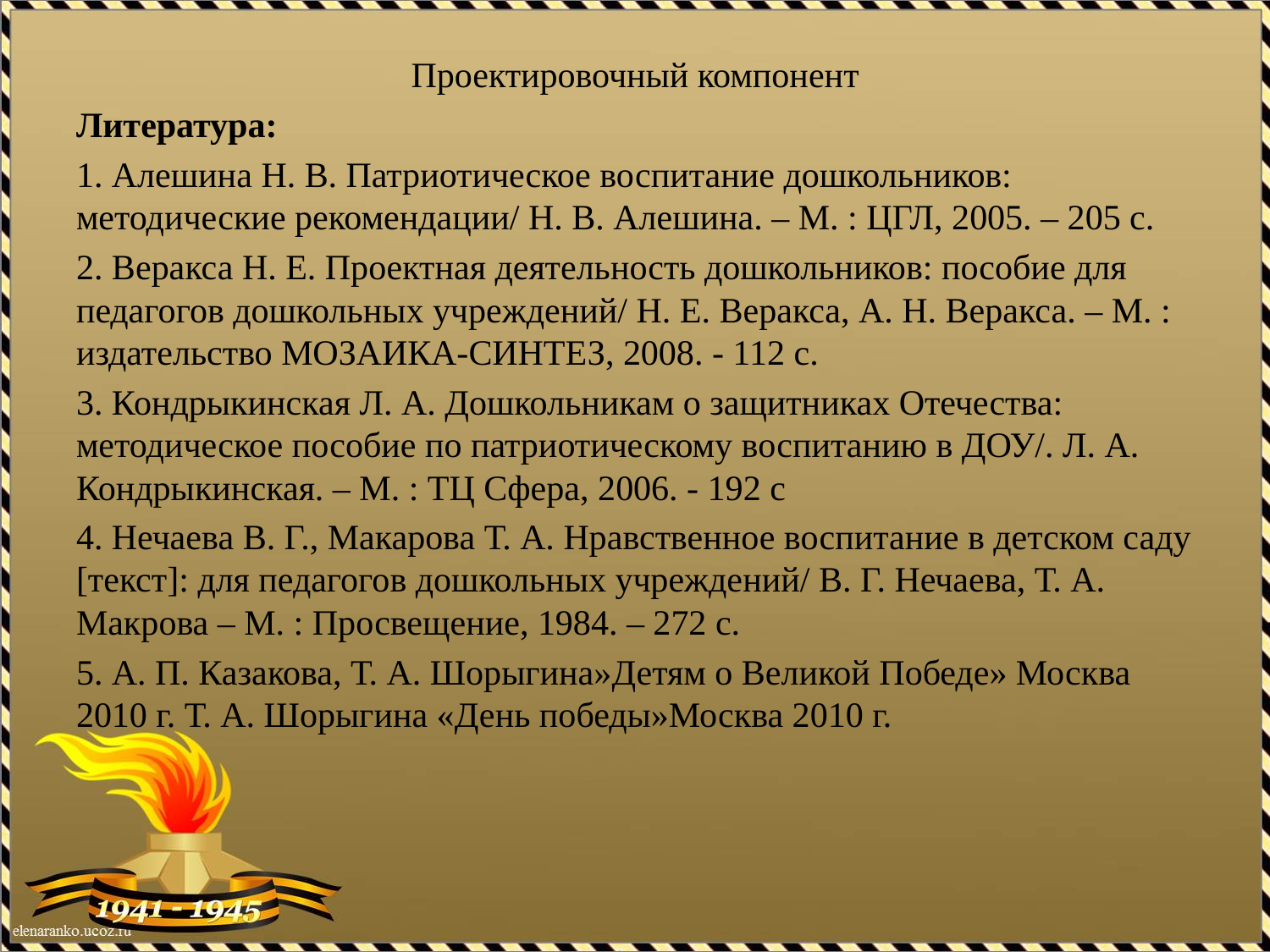

Проектировочный компонент
Литература:
1. Алешина Н. В. Патриотическое воспитание дошкольников: методические рекомендации/ Н. В. Алешина. – М. : ЦГЛ, 2005. – 205 с.
2. Веракса Н. Е. Проектная деятельность дошкольников: пособие для педагогов дошкольных учреждений/ Н. Е. Веракса, А. Н. Веракса. – М. : издательство МОЗАИКА-СИНТЕЗ, 2008. - 112 с.
3. Кондрыкинская Л. А. Дошкольникам о защитниках Отечества: методическое пособие по патриотическому воспитанию в ДОУ/. Л. А. Кондрыкинская. – М. : ТЦ Сфера, 2006. - 192 с
4. Нечаева В. Г., Макарова Т. А. Нравственное воспитание в детском саду [текст]: для педагогов дошкольных учреждений/ В. Г. Нечаева, Т. А. Макрова – М. : Просвещение, 1984. – 272 с.
5. А. П. Казакова, Т. А. Шорыгина»Детям о Великой Победе» Москва 2010 г. Т. А. Шорыгина «День победы»Москва 2010 г.